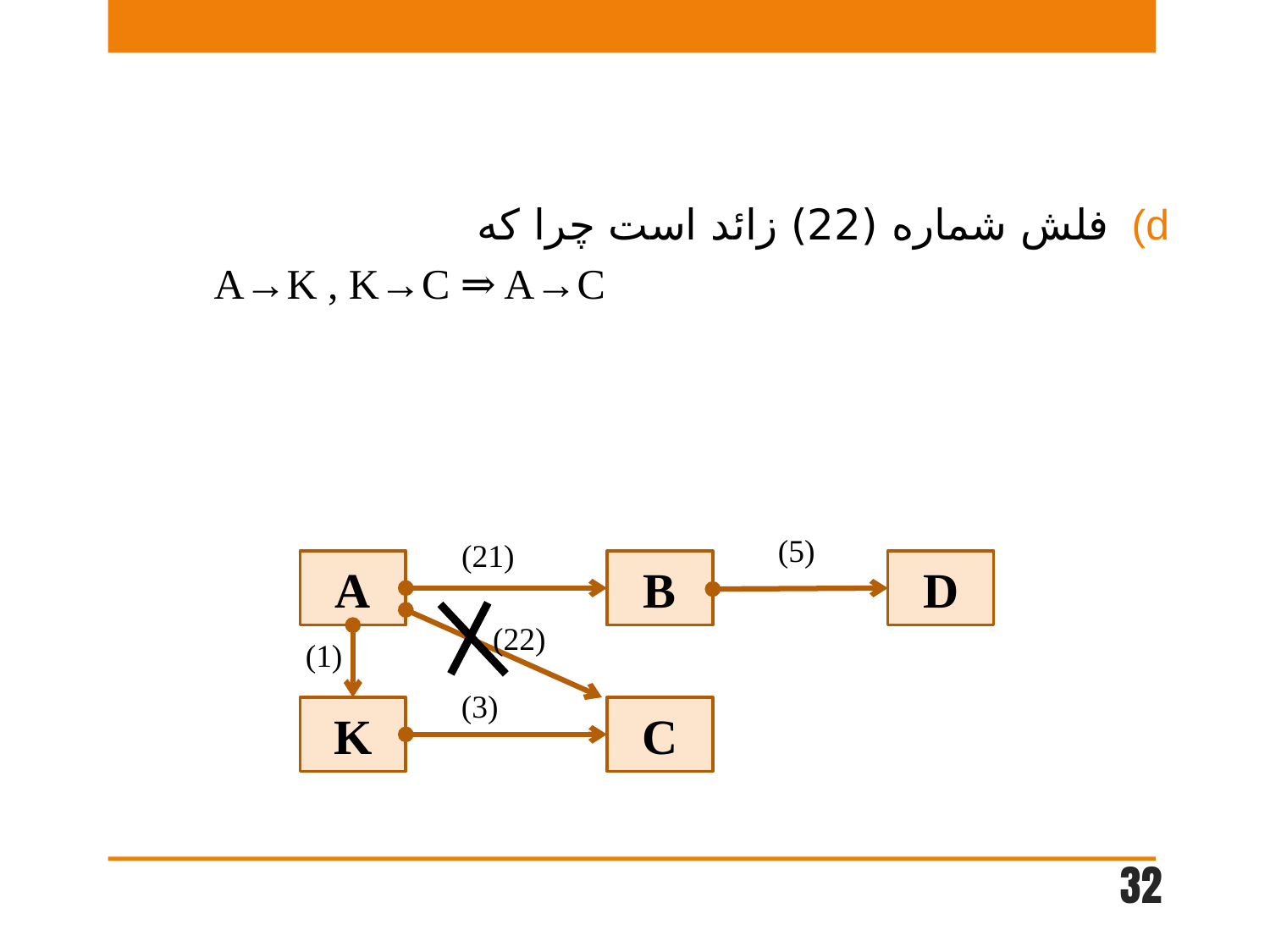

فلش شماره (22) زائد است چرا که
 A→K , K→C ⇒ A→C
(5)
(21)
A
B
D
(22)
(1)
(3)
K
C
32